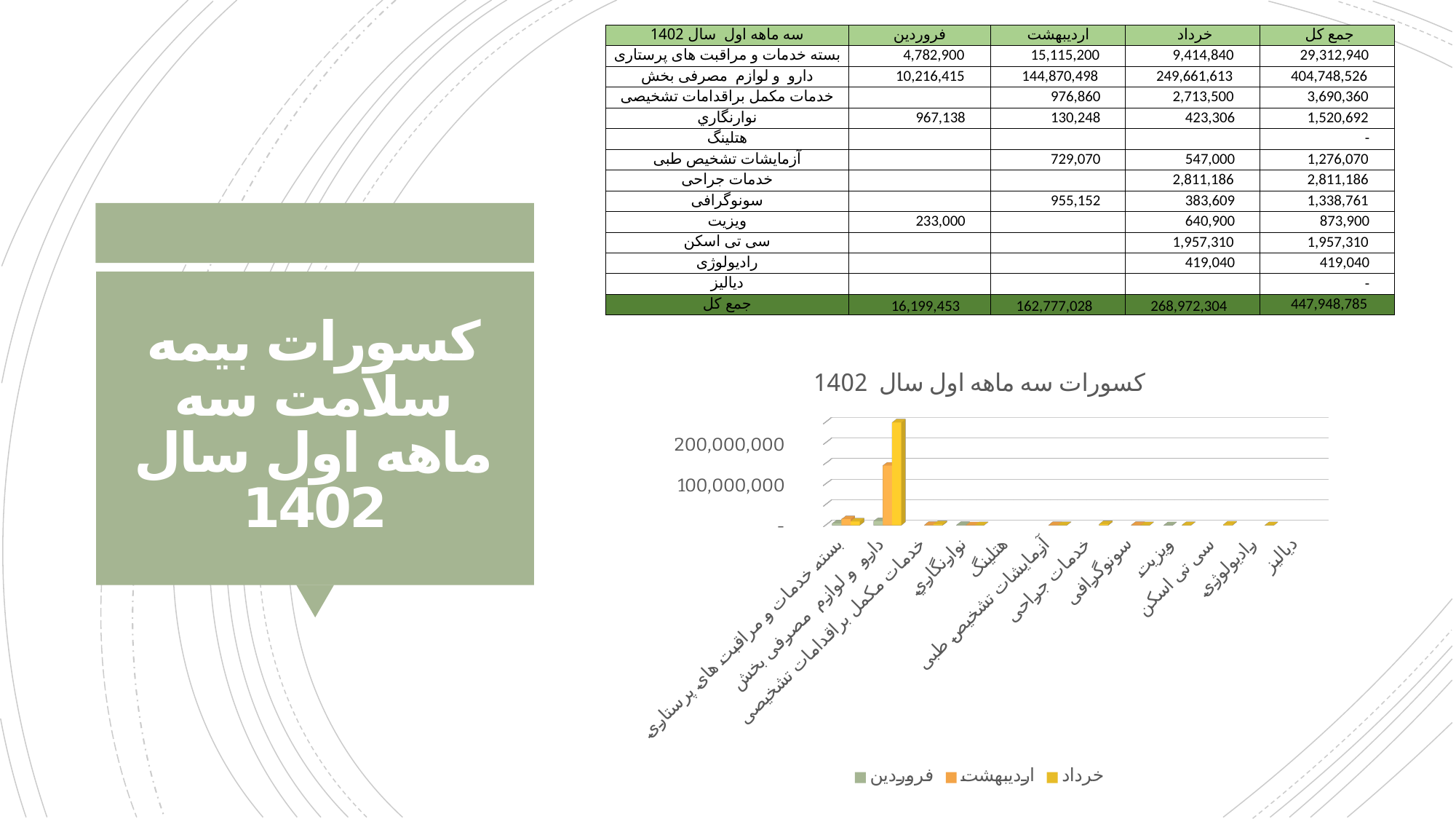

| سه ماهه اول سال 1402 | فروردین | اردیبهشت | خرداد | جمع کل |
| --- | --- | --- | --- | --- |
| بسته خدمات و مراقبت های پرستاری | 4,782,900 | 15,115,200 | 9,414,840 | 29,312,940 |
| دارو و لوازم مصرفی بخش | 10,216,415 | 144,870,498 | 249,661,613 | 404,748,526 |
| خدمات مکمل براقدامات تشخیصی |  | 976,860 | 2,713,500 | 3,690,360 |
| نوارنگاري | 967,138 | 130,248 | 423,306 | 1,520,692 |
| هتلینگ |  |  |  | - |
| آزمایشات تشخیص طبی |  | 729,070 | 547,000 | 1,276,070 |
| خدمات جراحی |  |  | 2,811,186 | 2,811,186 |
| سونوگرافی |  | 955,152 | 383,609 | 1,338,761 |
| ویزیت | 233,000 |  | 640,900 | 873,900 |
| سی تی اسکن |  |  | 1,957,310 | 1,957,310 |
| رادیولوژی |  |  | 419,040 | 419,040 |
| دیالیز |  |  |  | - |
| جمع کل | 16,199,453 | 162,777,028 | 268,972,304 | 447,948,785 |
# کسورات بیمه سلامت سه ماهه اول سال 1402

[unsupported chart]